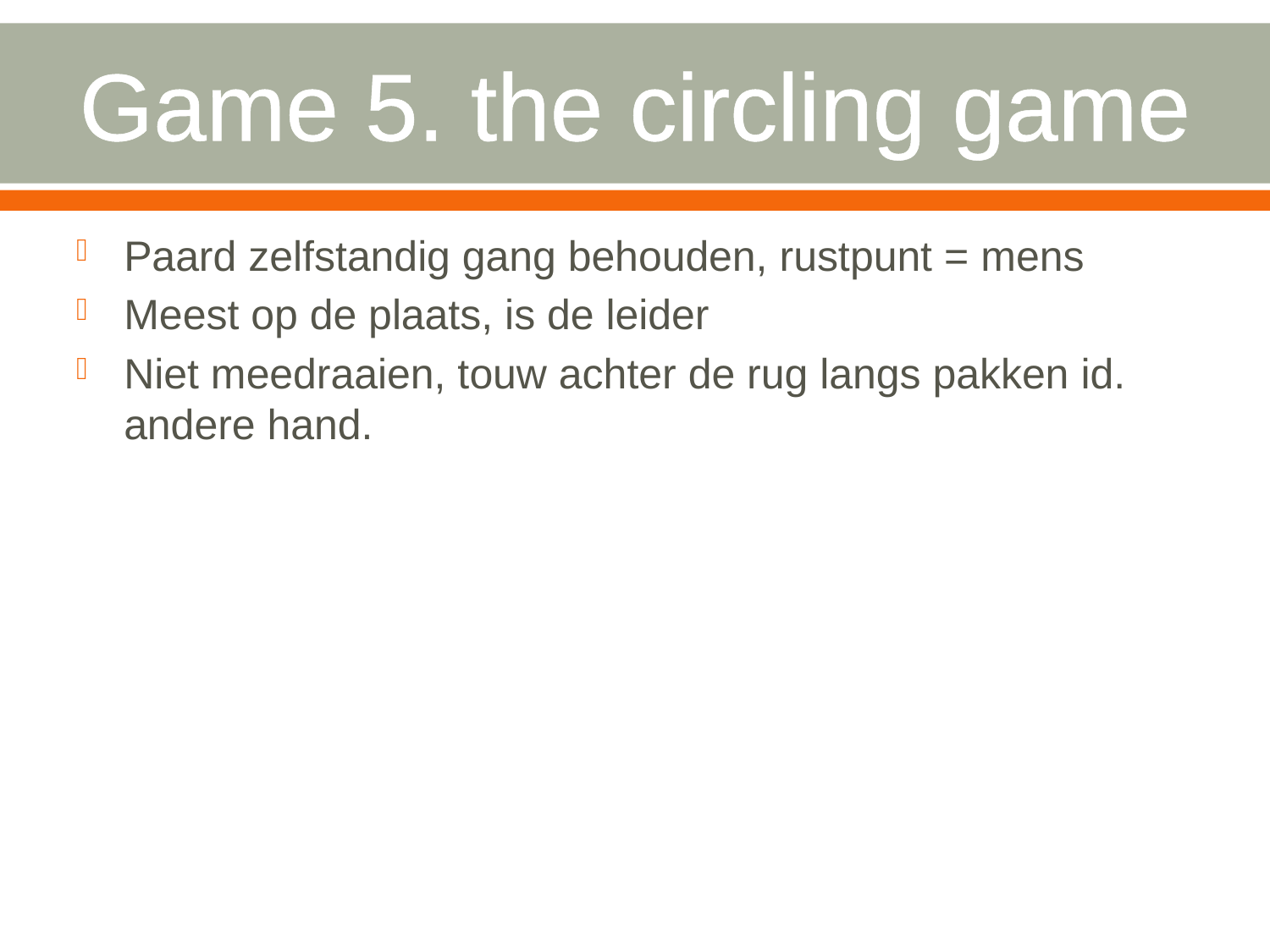

# Game 5. the circling game
Paard zelfstandig gang behouden, rustpunt = mens
Meest op de plaats, is de leider
Niet meedraaien, touw achter de rug langs pakken id. andere hand.